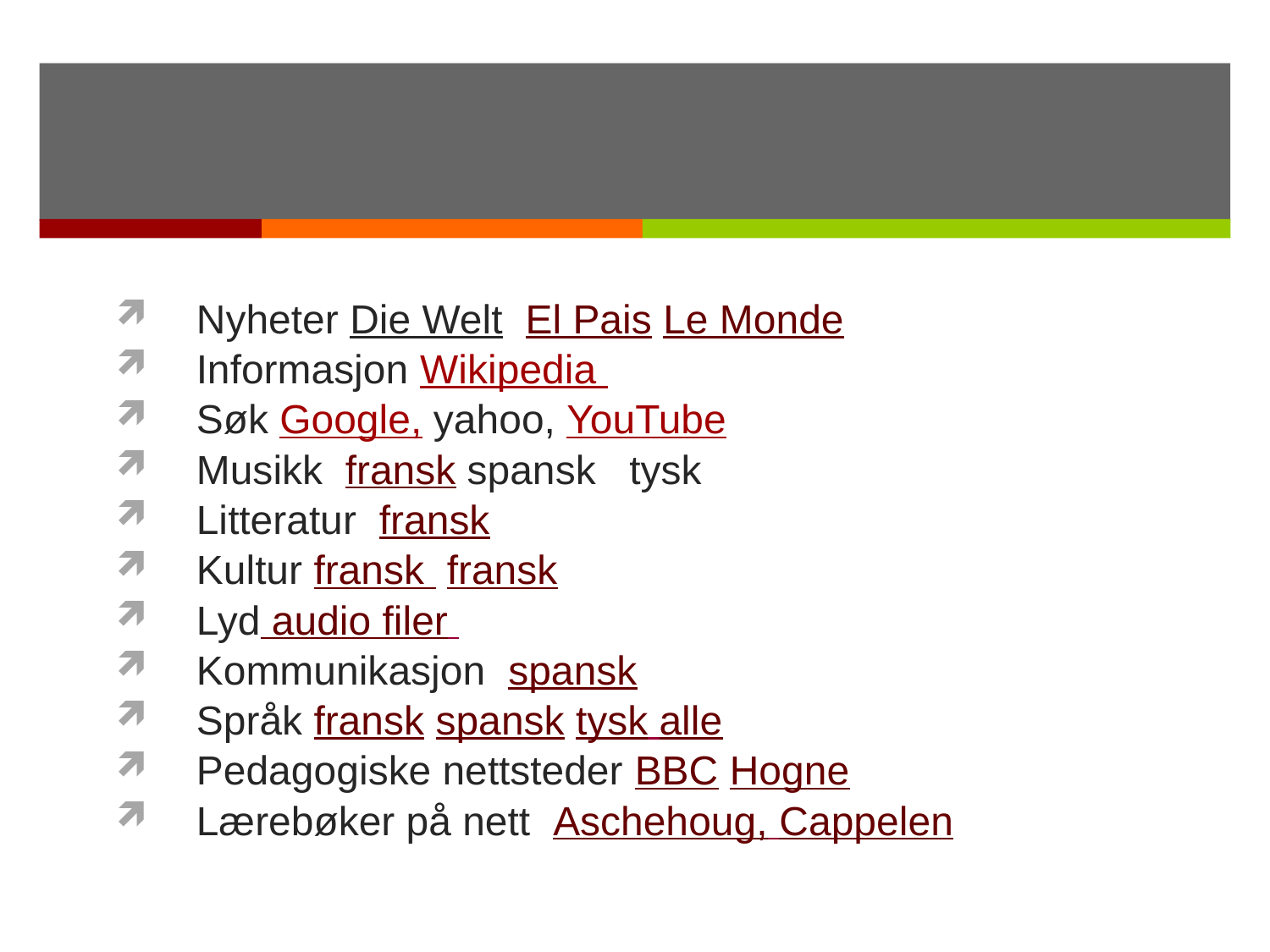

#
Nyheter Die Welt  El Pais Le Monde
Informasjon Wikipedia
Søk Google, yahoo, YouTube
Musikk  fransk spansk   tysk
Litteratur  fransk
Kultur fransk  fransk
Lyd audio filer
Kommunikasjon  spansk
Språk fransk spansk tysk alle
Pedagogiske nettsteder BBC Hogne
Lærebøker på nett  Aschehoug, Cappelen